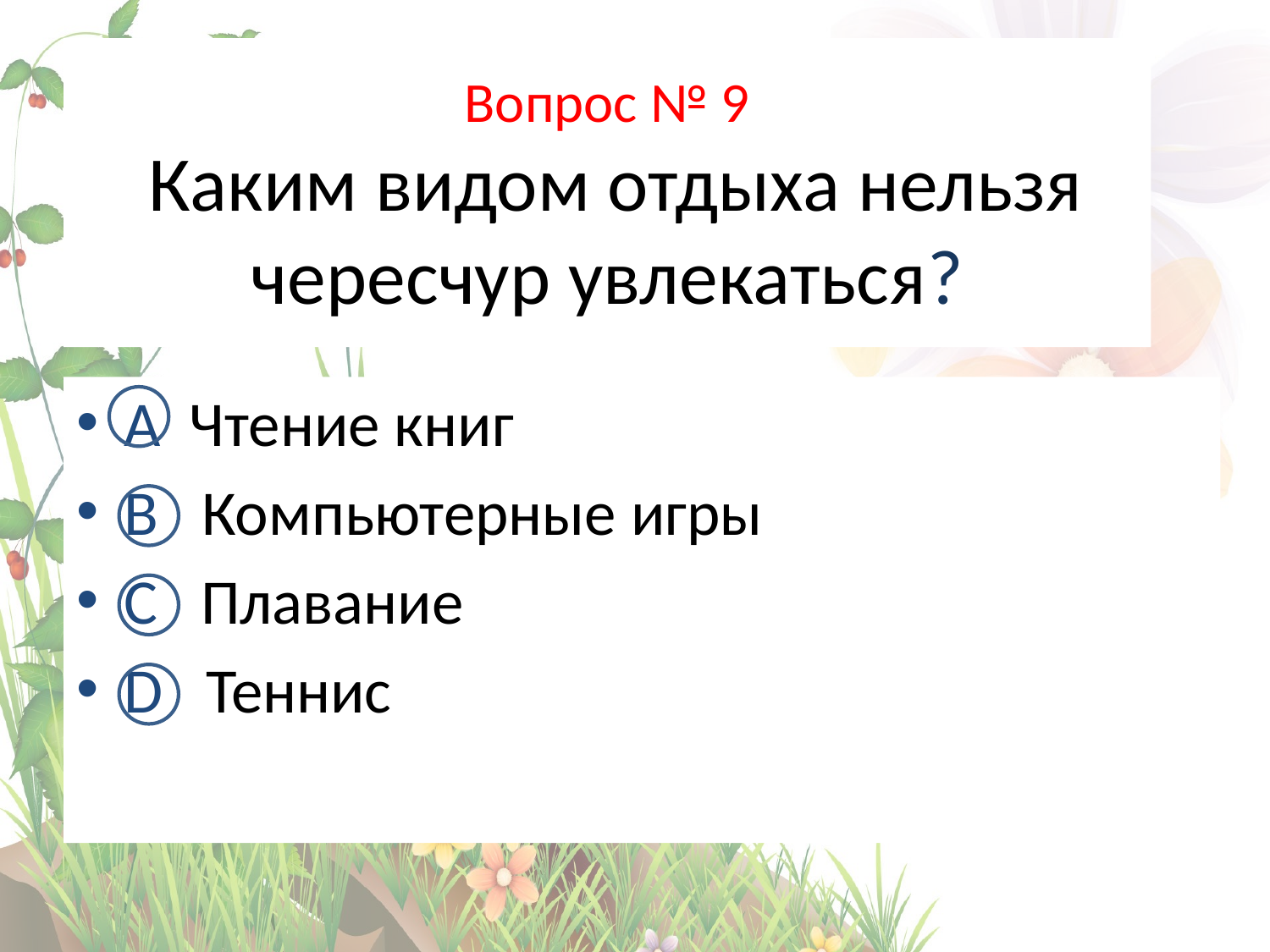

# Вопрос № 9 Каким видом отдыха нельзя чересчур увлекаться?
А  Чтение книг
В   Компьютерные игры
С   Плавание
D   Теннис